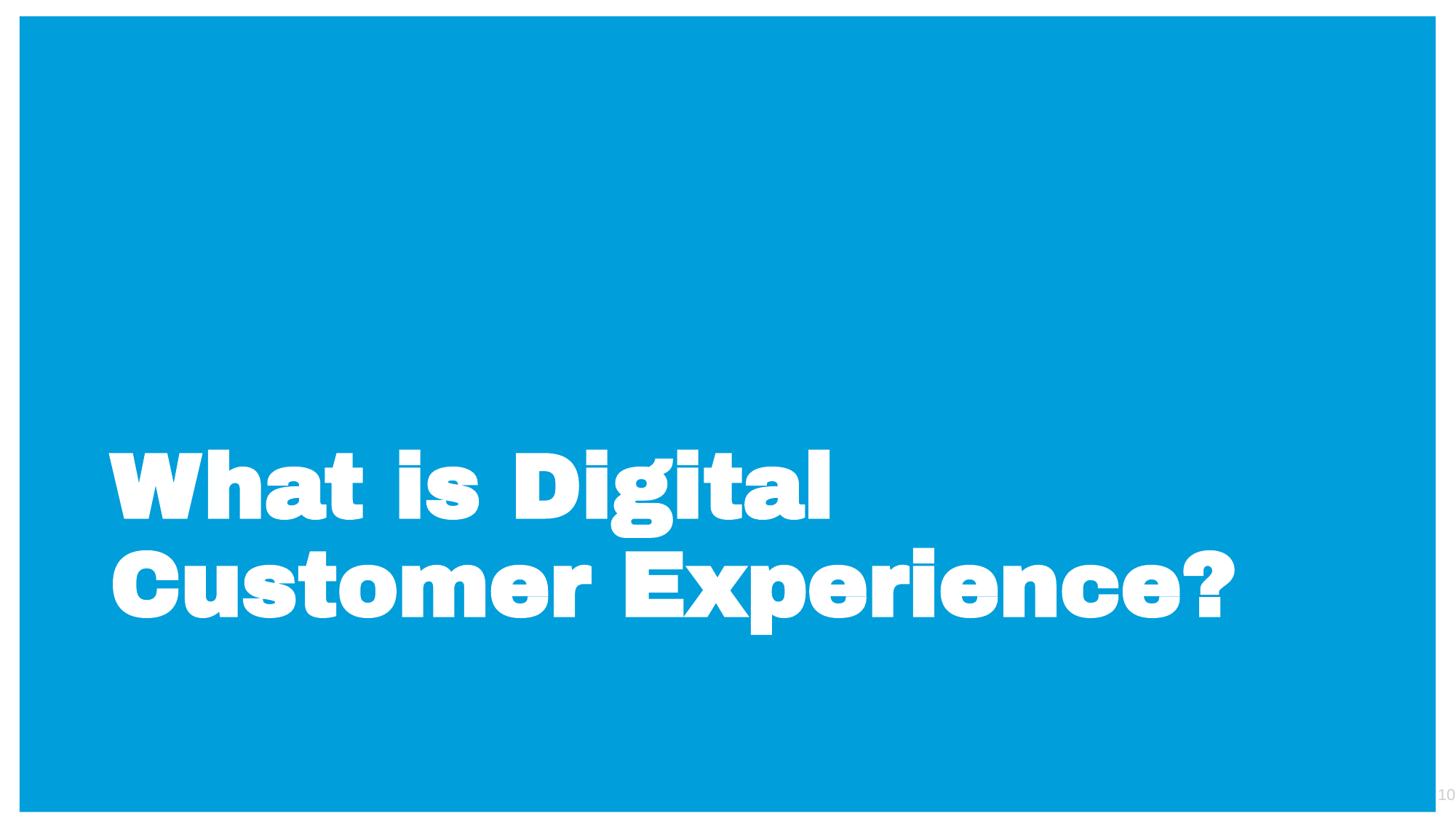

# What is Digital Customer Experience?
10